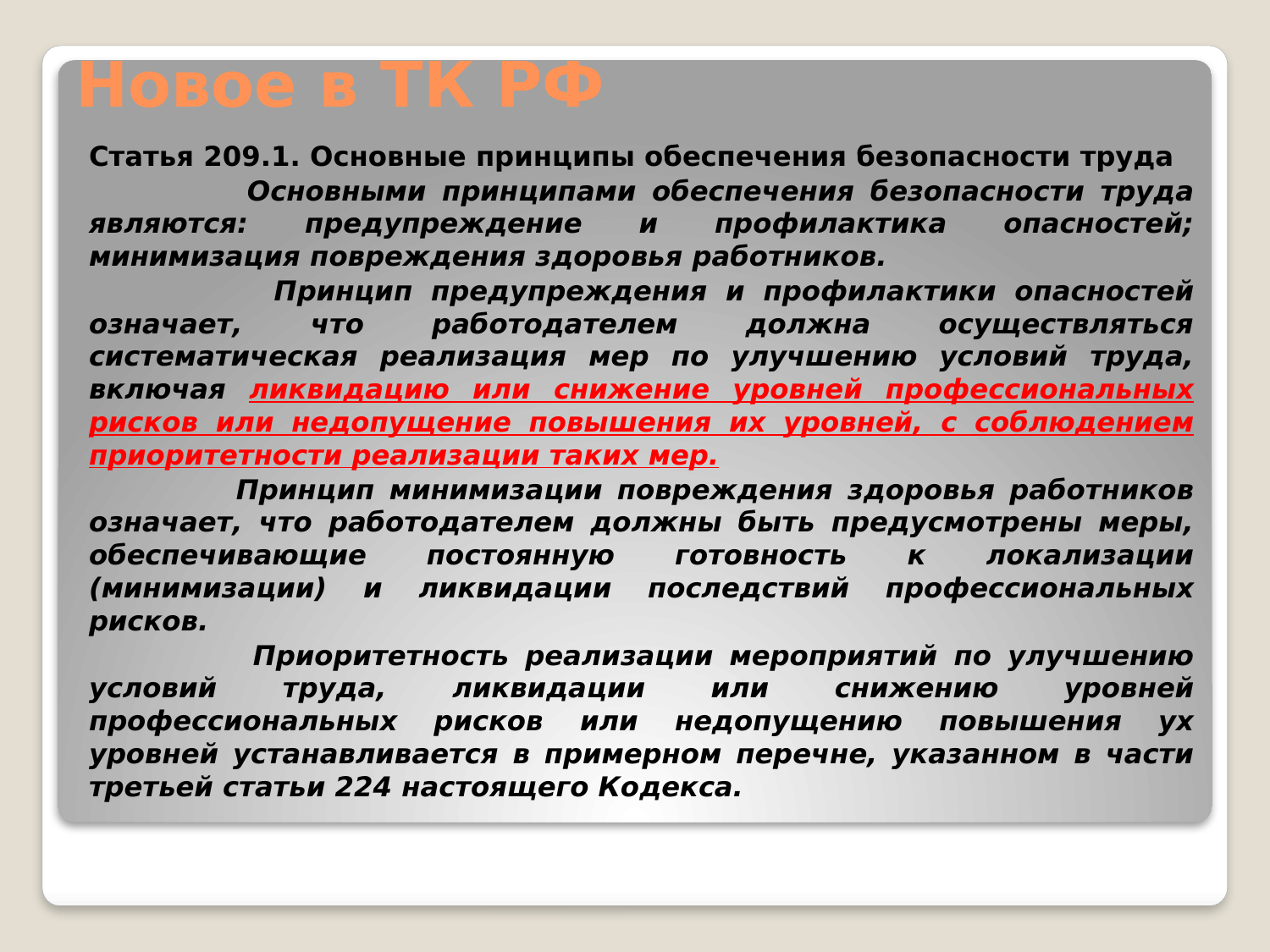

# Новое в ТК РФ
Статья 209.1. Основные принципы обеспечения безопасности труда
          Основными принципами обеспечения безопасности труда являются: предупреждение и профилактика опасностей; минимизация повреждения здоровья работников.
          Принцип предупреждения и профилактики опасностей означает, что работодателем должна осуществляться систематическая реализация мер по улучшению условий труда, включая ликвидацию или снижение уровней профессиональных рисков или недопущение повышения их уровней, с соблюдением приоритетности реализации таких мер.
          Принцип минимизации повреждения здоровья работников означает, что работодателем должны быть предусмотрены меры, обеспечивающие постоянную готовность к локализации (минимизации) и ликвидации последствий профессиональных рисков.
          Приоритетность реализации мероприятий по улучшению условий труда, ликвидации или снижению уровней профессиональных рисков или недопущению повышения ух уровней устанавливается в примерном перечне, указанном в части третьей статьи 224 настоящего Кодекса.